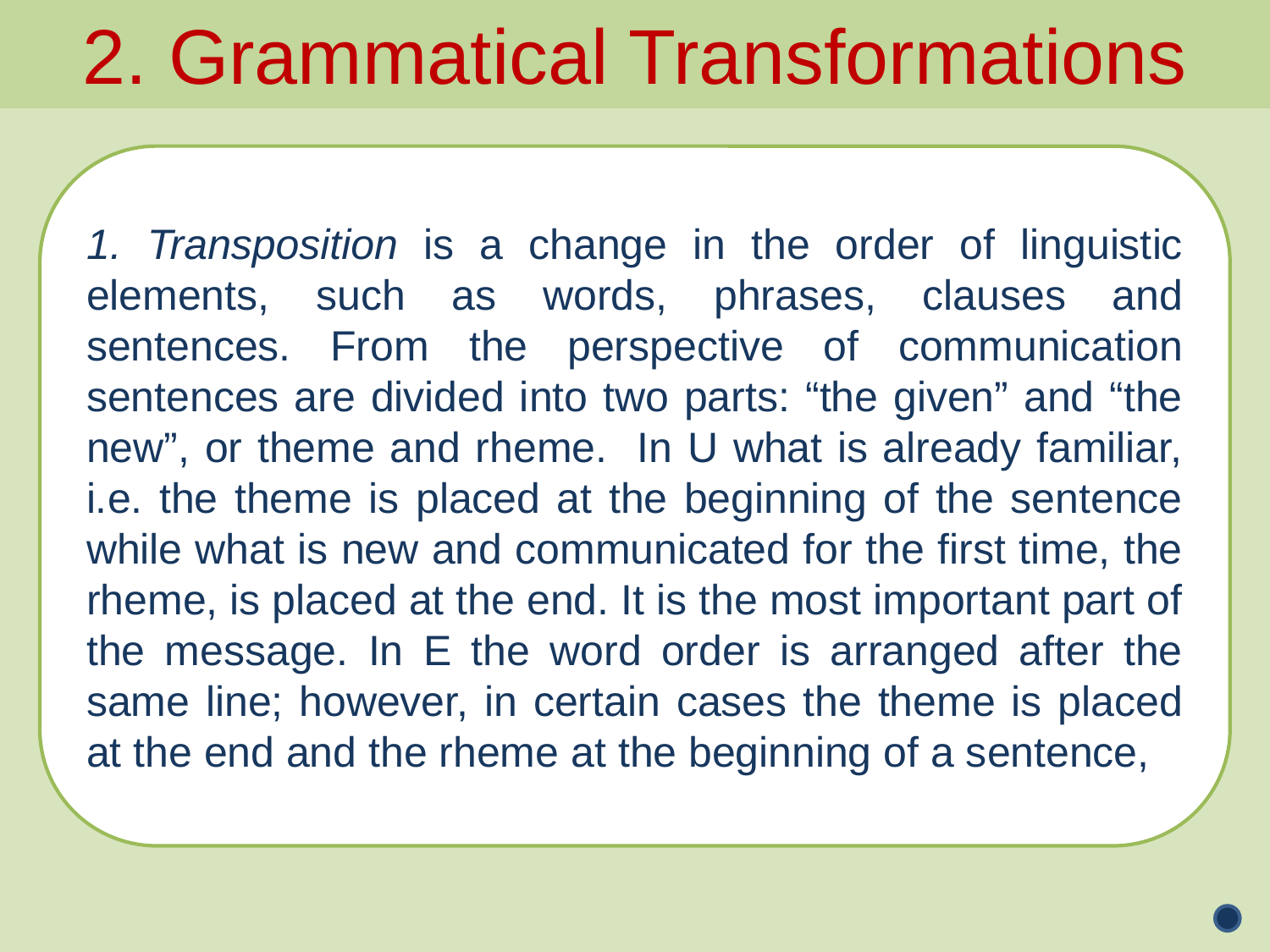

2. Grammatical Transformations
1. Transposition is a change in the order of linguistic elements, such as words, phrases, clauses and sentences. From the perspective of communication sentences are divided into two parts: “the given” and “the new”, or theme and rheme.  In U what is already familiar, i.e. the theme is placed at the beginning of the sentence while what is new and communicated for the first time, the rheme, is placed at the end. It is the most important part of the message. In E the word order is arranged after the same line; however, in certain cases the theme is placed at the end and the rheme at the beginning of a sentence,